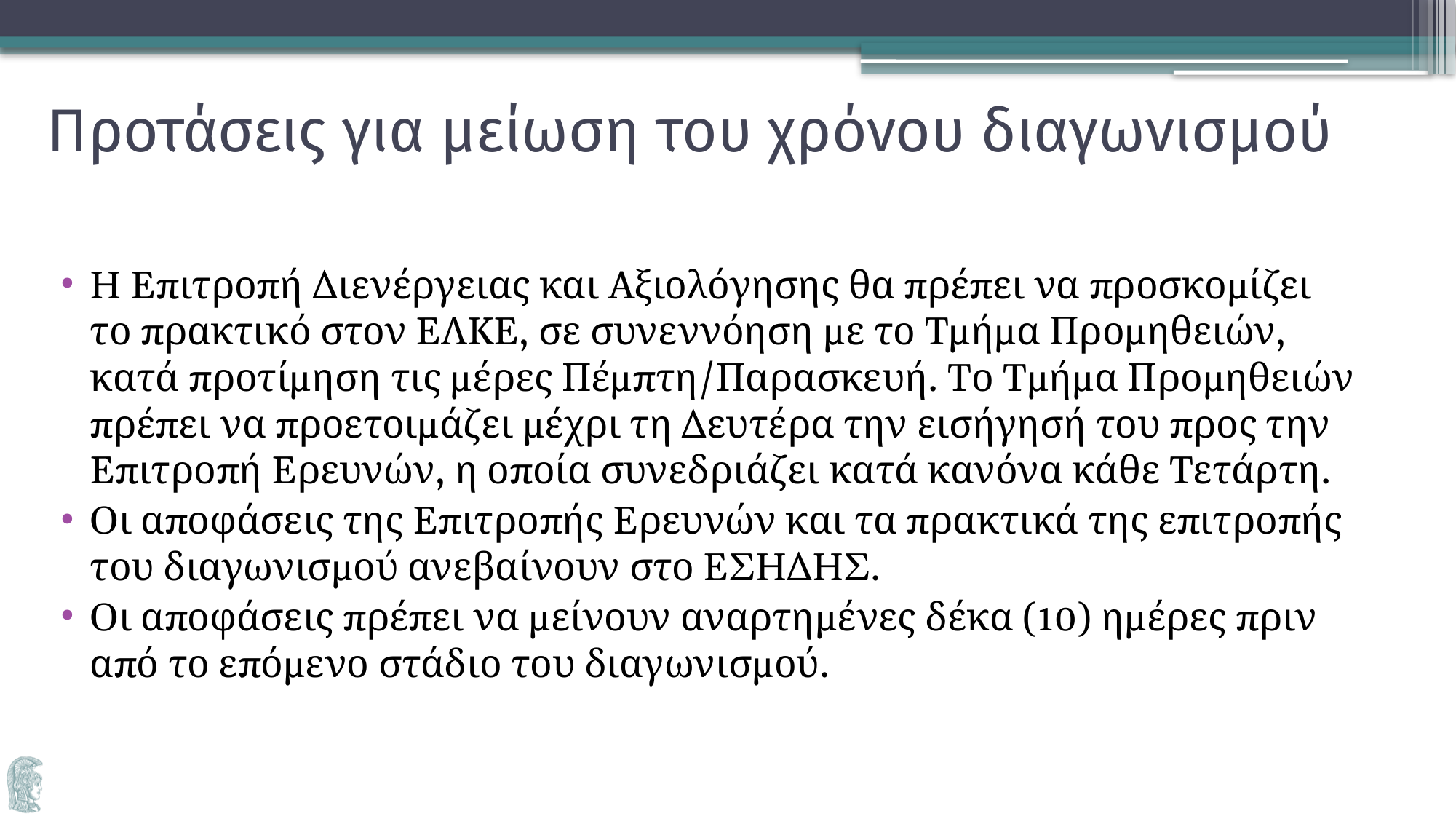

# Προτάσεις για μείωση του χρόνου διαγωνισμού
Η Επιτροπή Διενέργειας και Αξιολόγησης θα πρέπει να προσκομίζει το πρακτικό στον ΕΛΚΕ, σε συνεννόηση με το Τμήμα Προμηθειών, κατά προτίμηση τις μέρες Πέμπτη/Παρασκευή. Το Τμήμα Προμηθειών πρέπει να προετοιμάζει μέχρι τη Δευτέρα την εισήγησή του προς την Επιτροπή Ερευνών, η οποία συνεδριάζει κατά κανόνα κάθε Τετάρτη.
Οι αποφάσεις της Επιτροπής Ερευνών και τα πρακτικά της επιτροπής του διαγωνισμού ανεβαίνουν στο ΕΣΗΔΗΣ.
Οι αποφάσεις πρέπει να μείνουν αναρτημένες δέκα (10) ημέρες πριν από το επόμενο στάδιο του διαγωνισμού.